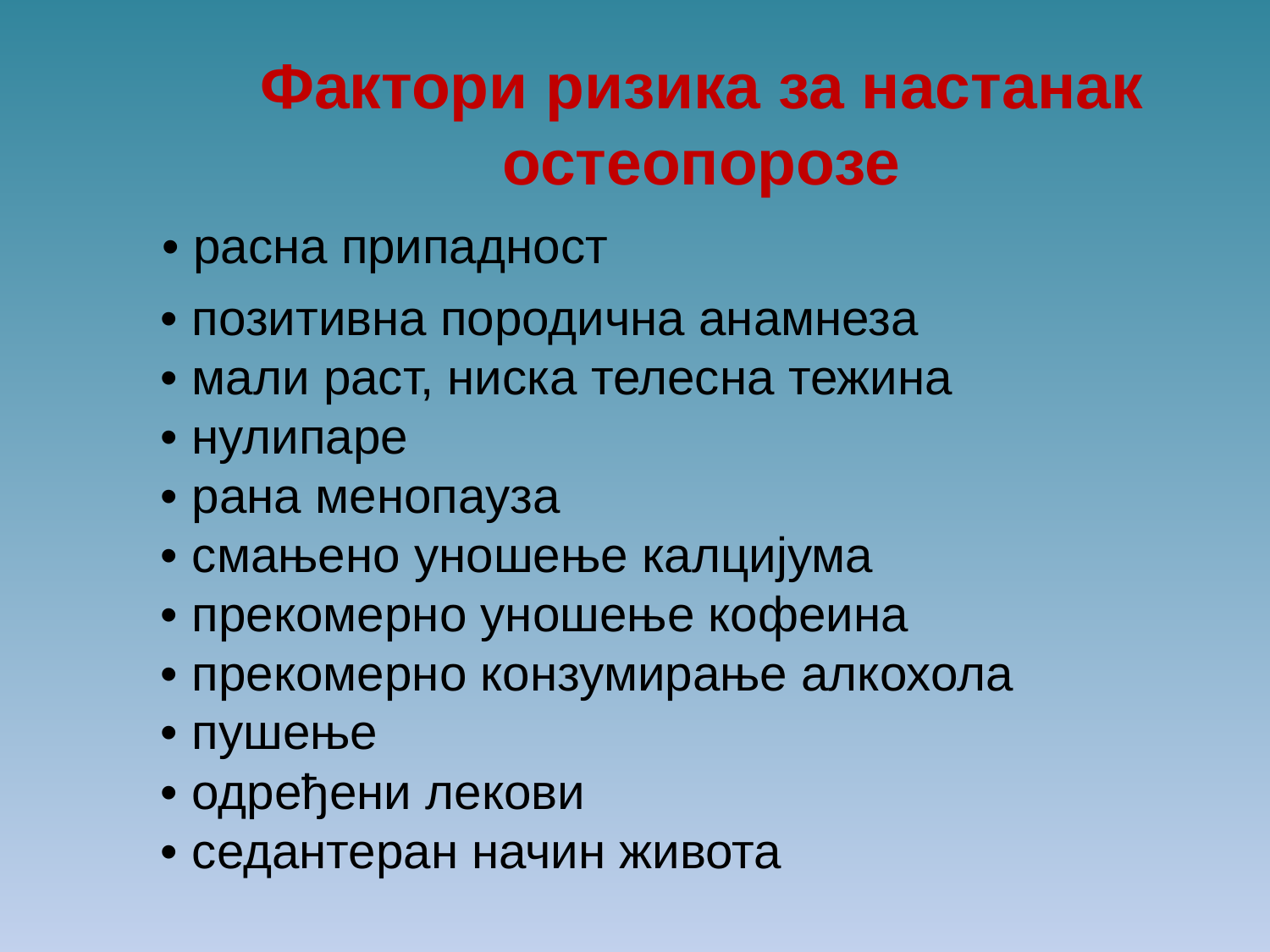

Фактори ризика за настанак
остеопорозе
• расна припадност
• позитивна породична анамнеза
• мали раст, ниска телесна тежина
• нулипаре
• рана менопауза
• смањено уношење калцијума
• прекомерно уношење кофеина
• прекомерно конзумирање алкохола
• пушење
• одређени лекови
• седантеран начин живота